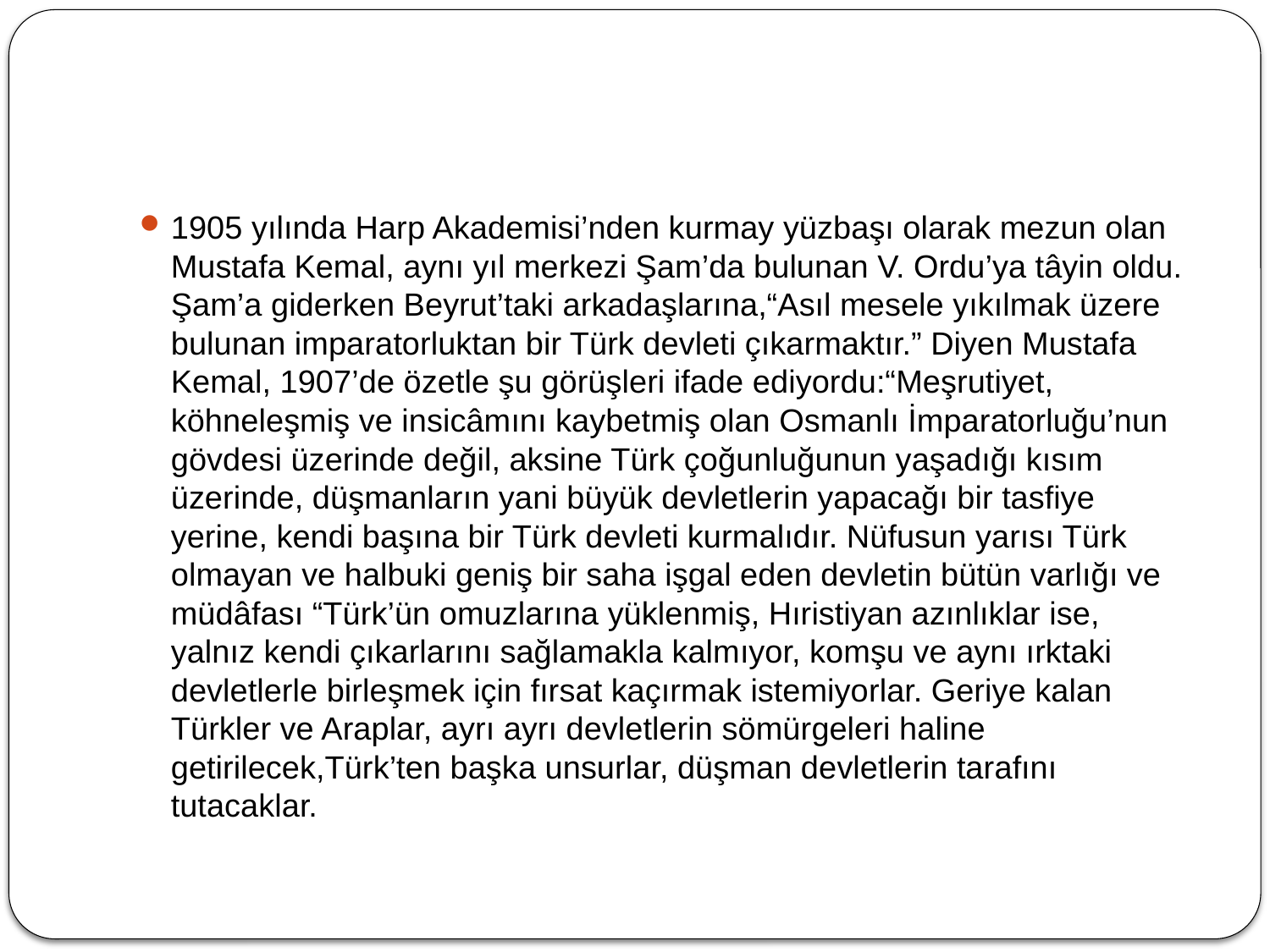

#
1905 yılında Harp Akademisi’nden kurmay yüzbaşı olarak mezun olan Mustafa Kemal, aynı yıl merkezi Şam’da bulunan V. Ordu’ya tâyin oldu. Şam’a giderken Beyrut’taki arkadaşlarına,“Asıl mesele yıkılmak üzere bulunan imparatorluktan bir Türk devleti çıkarmaktır.” Diyen Mustafa Kemal, 1907’de özetle şu görüşleri ifade ediyordu:“Meşrutiyet, köhneleşmiş ve insicâmını kaybetmiş olan Osmanlı İmparatorluğu’nun gövdesi üzerinde değil, aksine Türk çoğunluğunun yaşadığı kısım üzerinde, düşmanların yani büyük devletlerin yapacağı bir tasfiye yerine, kendi başına bir Türk devleti kurmalıdır. Nüfusun yarısı Türk olmayan ve halbuki geniş bir saha işgal eden devletin bütün varlığı ve müdâfası “Türk’ün omuzlarına yüklenmiş, Hıristiyan azınlıklar ise, yalnız kendi çıkarlarını sağlamakla kalmıyor, komşu ve aynı ırktaki devletlerle birleşmek için fırsat kaçırmak istemiyorlar. Geriye kalan Türkler ve Araplar, ayrı ayrı devletlerin sömürgeleri haline getirilecek,Türk’ten başka unsurlar, düşman devletlerin tarafını tutacaklar.